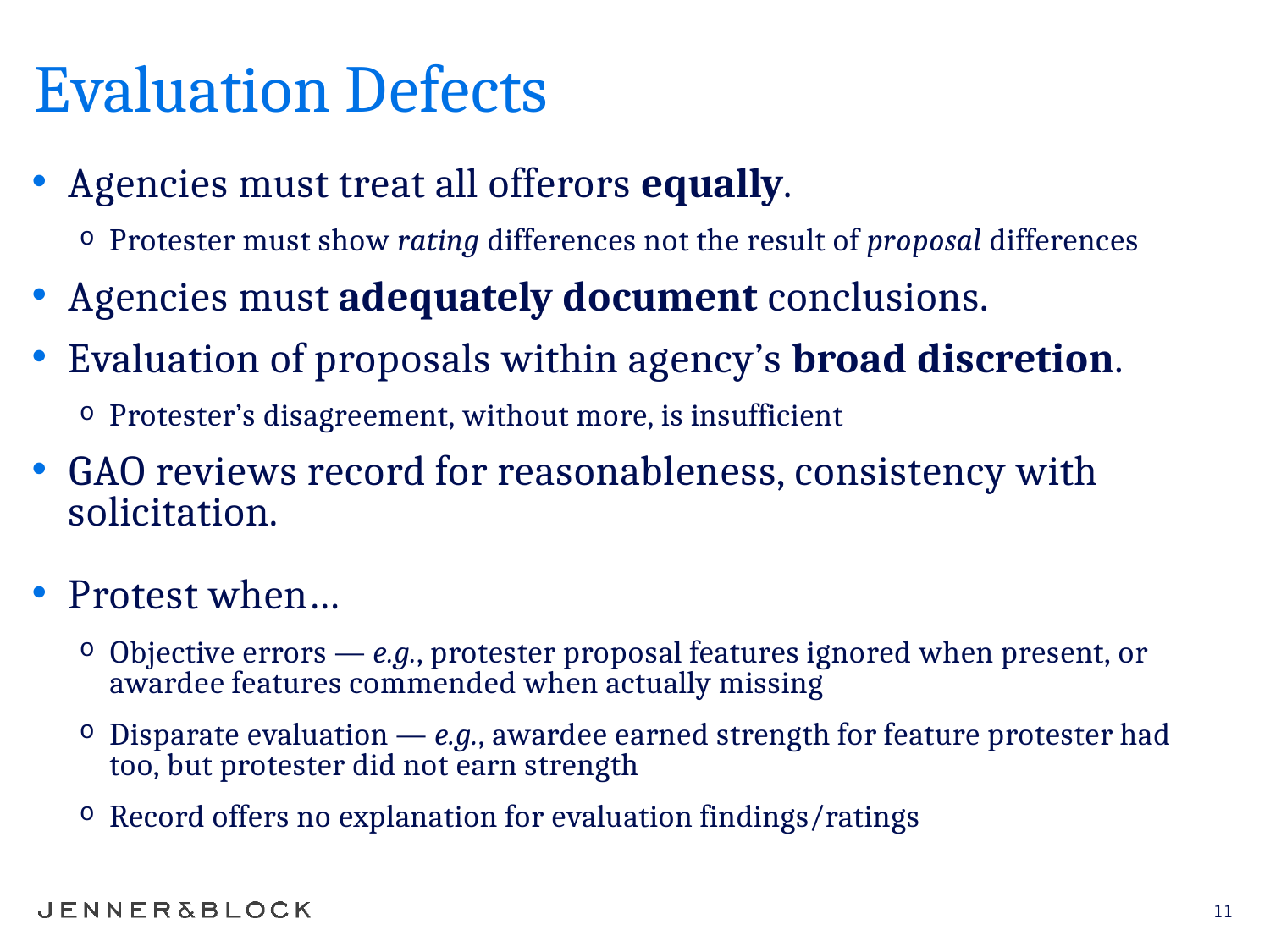

# Evaluation Defects
Agencies must treat all offerors equally.
Protester must show rating differences not the result of proposal differences
Agencies must adequately document conclusions.
Evaluation of proposals within agency’s broad discretion.
Protester’s disagreement, without more, is insufficient
GAO reviews record for reasonableness, consistency with solicitation.
Protest when…
Objective errors — e.g., protester proposal features ignored when present, or awardee features commended when actually missing
Disparate evaluation — e.g., awardee earned strength for feature protester had too, but protester did not earn strength
Record offers no explanation for evaluation findings/ratings